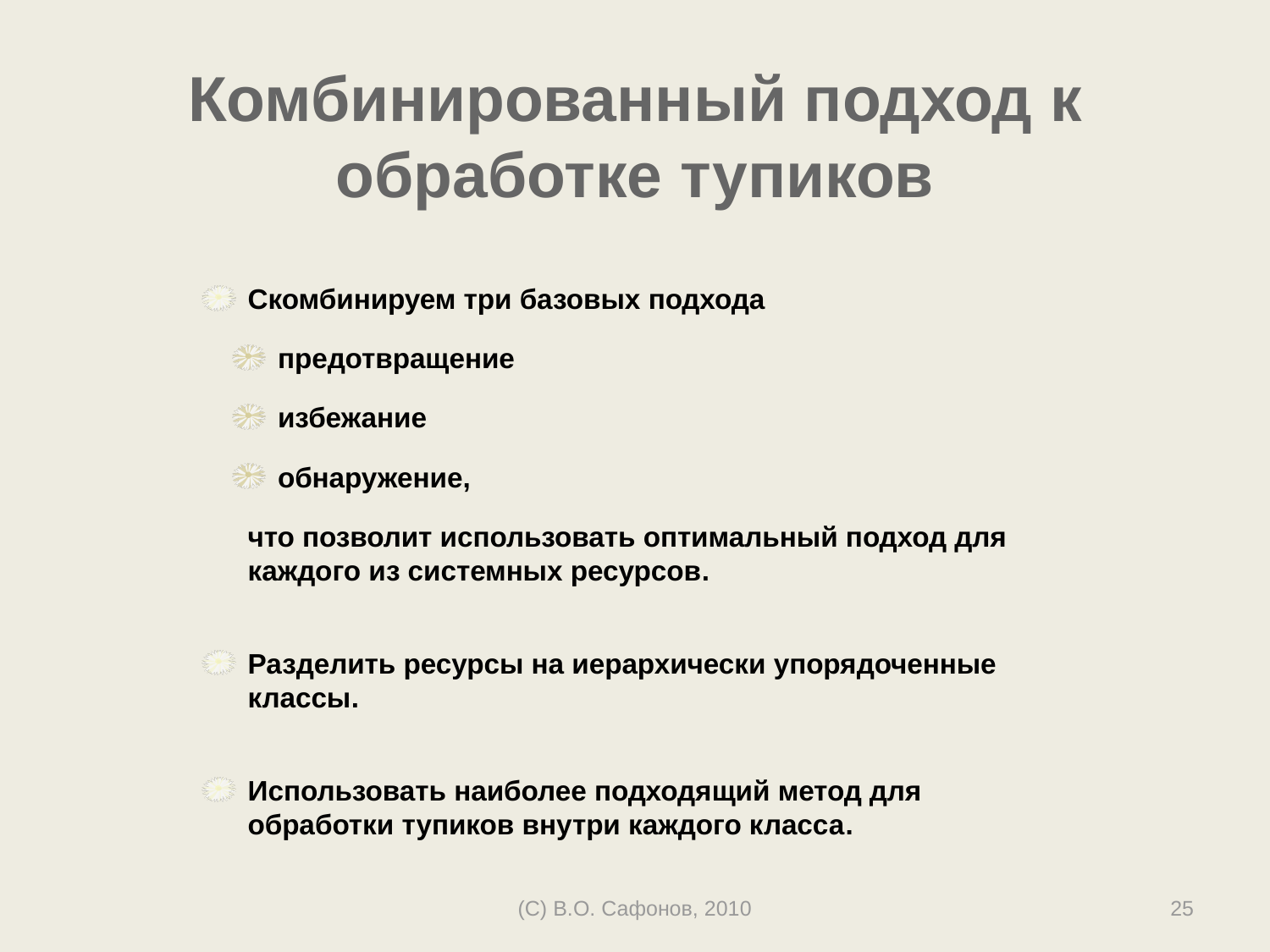

Комбинированный подход к обработке тупиков
Скомбинируем три базовых подхода
предотвращение
избежание
обнаружение,
   	что позволит использовать оптимальный подход для каждого из системных ресурсов.
Разделить ресурсы на иерархически упорядоченные классы.
Использовать наиболее подходящий метод для обработки тупиков внутри каждого класса.

(C) В.О. Сафонов, 2010
25